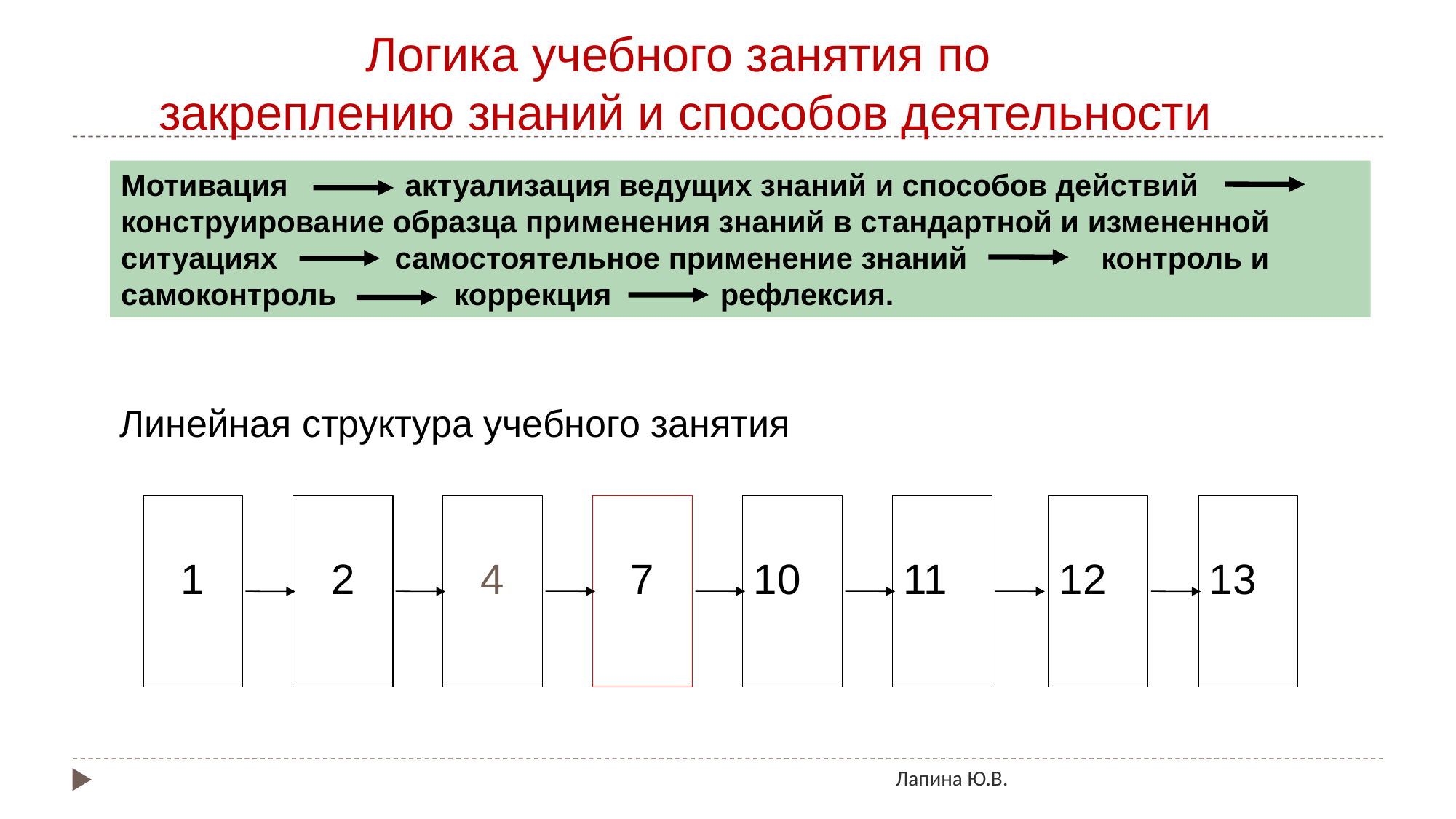

Логика учебного занятия по
закреплению знаний и способов деятельности
Мотивация              актуализация ведущих знаний и способов действий            конструирование образца применения знаний в стандартной и измененной ситуациях              самостоятельное применение знаний                контроль и самоконтроль              коррекция             рефлексия.

# Линейная структура учебного занятия

1

2

4

7

10

11

12

13

Лапина Ю.В.